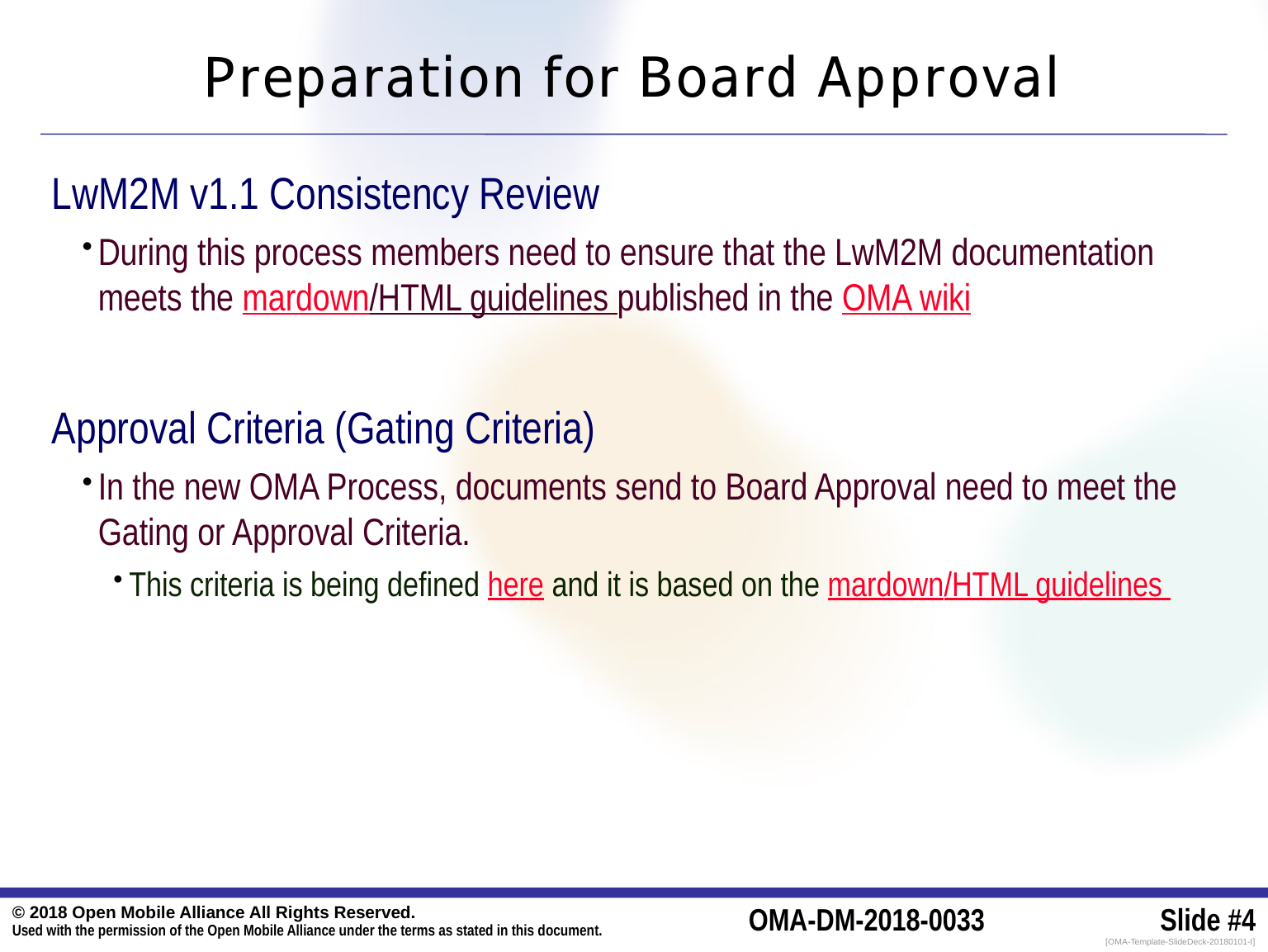

# Preparation for Board Approval
LwM2M v1.1 Consistency Review
During this process members need to ensure that the LwM2M documentation meets the mardown/HTML guidelines published in the OMA wiki

Approval Criteria (Gating Criteria)
In the new OMA Process, documents send to Board Approval need to meet the Gating or Approval Criteria.
This criteria is being defined here and it is based on the mardown/HTML guidelines